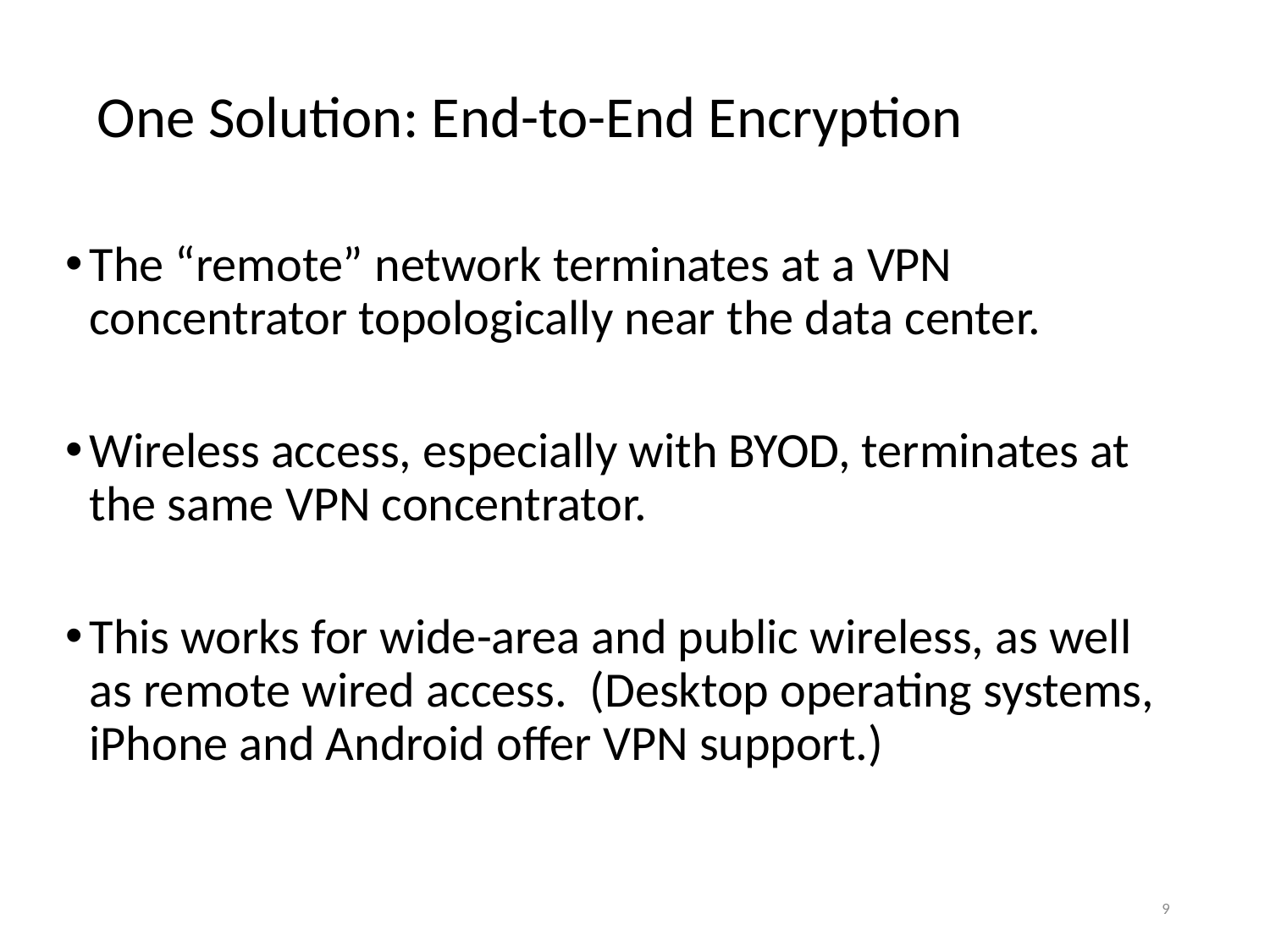

# One Solution: End-to-End Encryption
The “remote” network terminates at a VPN concentrator topologically near the data center.

Wireless access, especially with BYOD, terminates at the same VPN concentrator.

This works for wide-area and public wireless, as well as remote wired access.  (Desktop operating systems, iPhone and Android offer VPN support.)
9